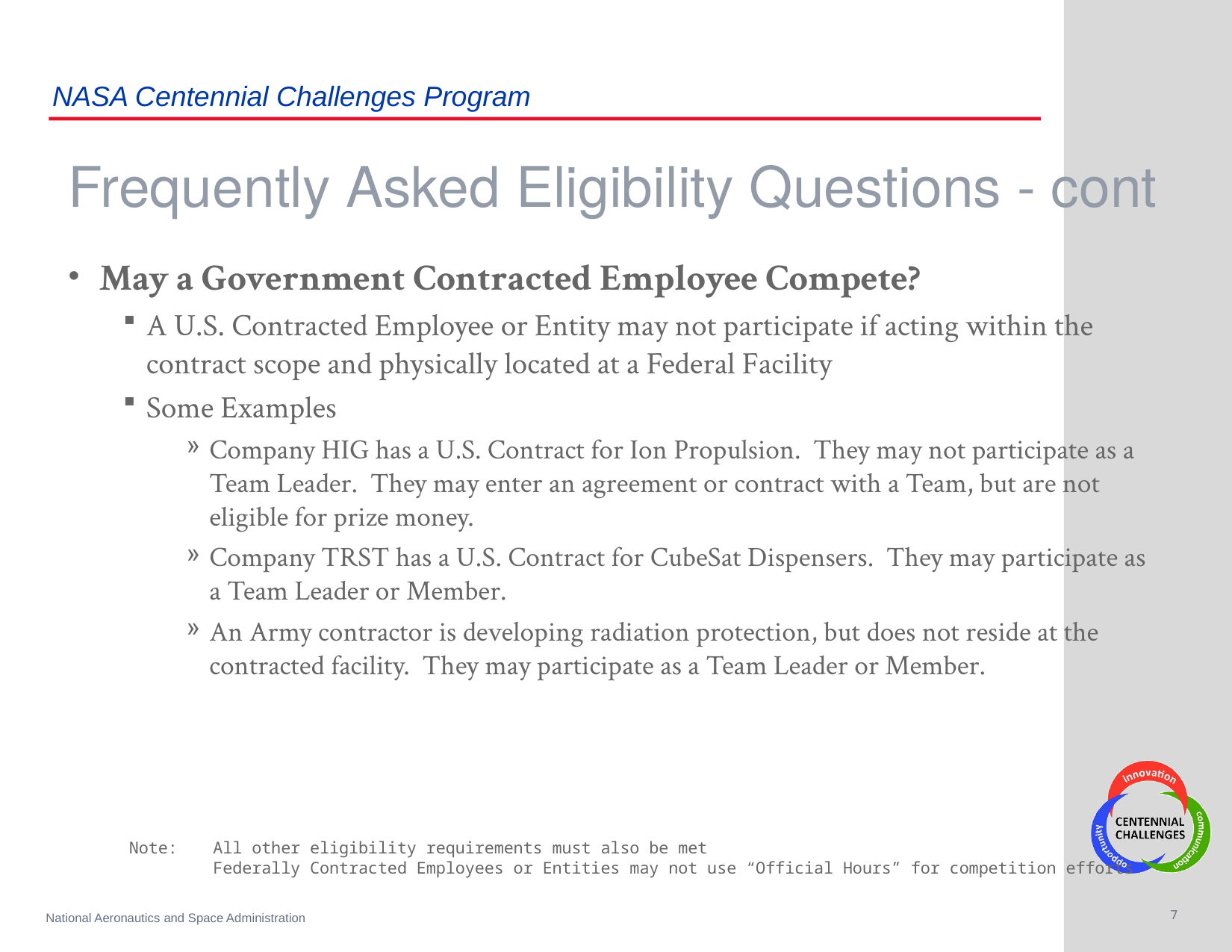

# Frequently Asked Eligibility Questions - cont
May a Government Contracted Employee Compete?
A U.S. Contracted Employee or Entity may not participate if acting within the contract scope and physically located at a Federal Facility
Some Examples
Company HIG has a U.S. Contract for Ion Propulsion.  They may not participate as a Team Leader.  They may enter an agreement or contract with a Team, but are not eligible for prize money.
Company TRST has a U.S. Contract for CubeSat Dispensers.  They may participate as a Team Leader or Member.
An Army contractor is developing radiation protection, but does not reside at the contracted facility.  They may participate as a Team Leader or Member.
Note:	All other eligibility requirements must also be met
	Federally Contracted Employees or Entities may not use “Official Hours” for competition efforts
7